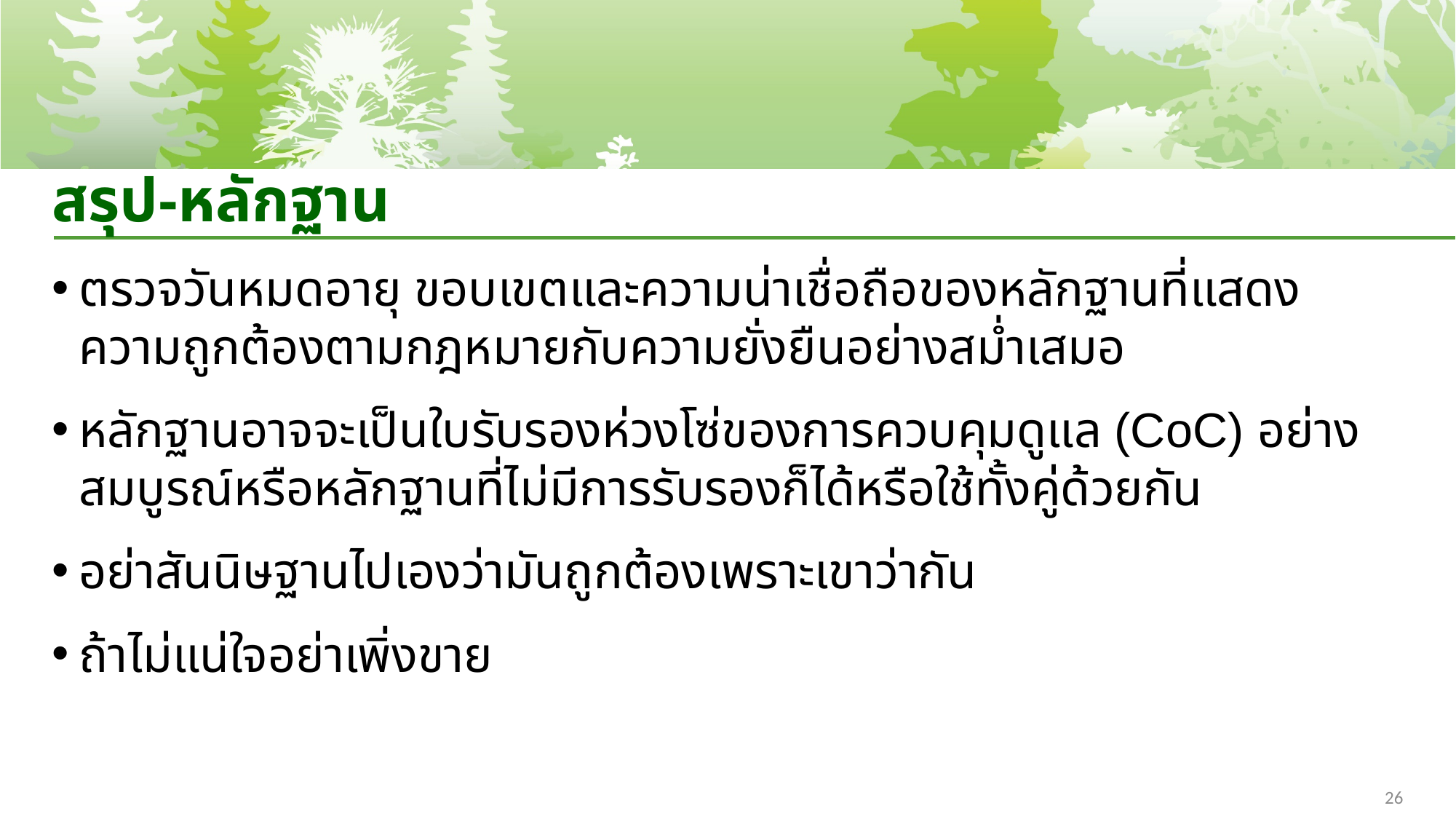

# สรุป-หลักฐาน
ตรวจวันหมดอายุ ขอบเขตและความน่าเชื่อถือของหลักฐานที่แสดงความถูกต้องตามกฎหมายกับความยั่งยืนอย่างสม่ำเสมอ
หลักฐานอาจจะเป็นใบรับรองห่วงโซ่ของการควบคุมดูแล (CoC) อย่างสมบูรณ์หรือหลักฐานที่ไม่มีการรับรองก็ได้หรือใช้ทั้งคู่ด้วยกัน
อย่าสันนิษฐานไปเองว่ามันถูกต้องเพราะเขาว่ากัน
ถ้าไม่แน่ใจอย่าเพิ่งขาย
26